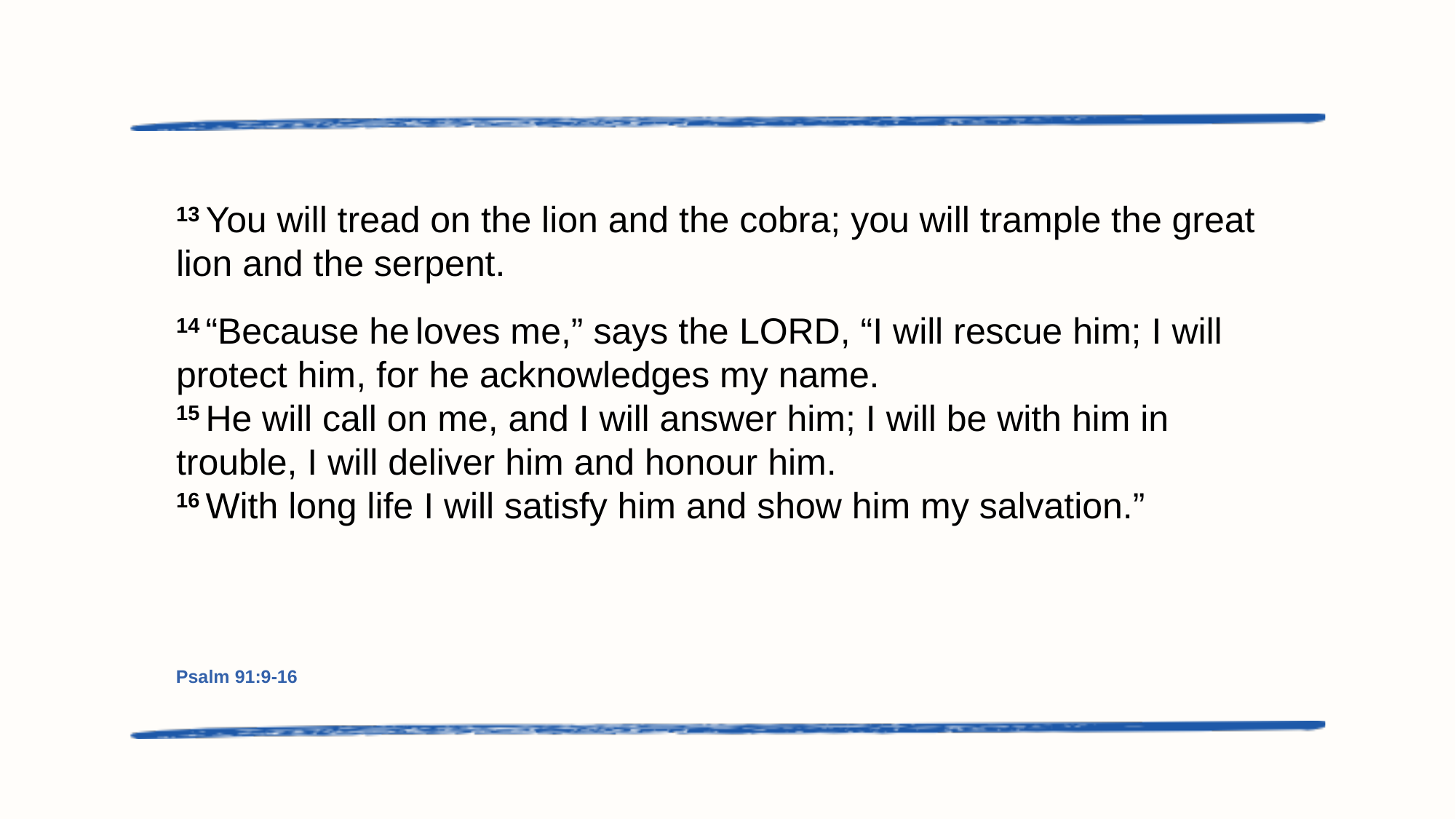

13 You will tread on the lion and the cobra; you will trample the great lion and the serpent.
14 “Because he loves me,” says the Lord, “I will rescue him; I will protect him, for he acknowledges my name.
15 He will call on me, and I will answer him; I will be with him in trouble, I will deliver him and honour him.
16 With long life I will satisfy him and show him my salvation.”
Psalm 91:9-16